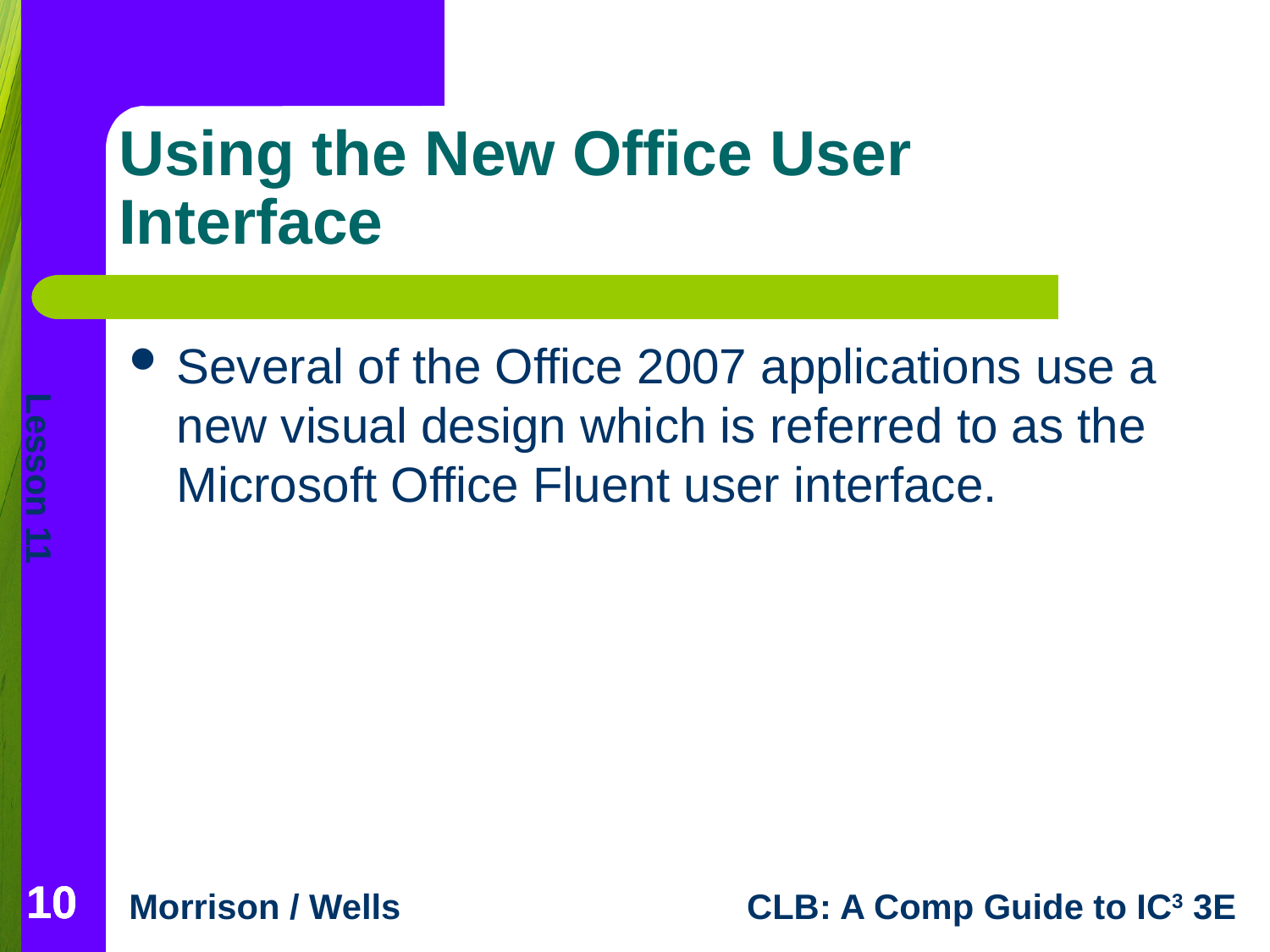

# Using the New Office User Interface
Several of the Office 2007 applications use a new visual design which is referred to as the Microsoft Office Fluent user interface.
10
10
10